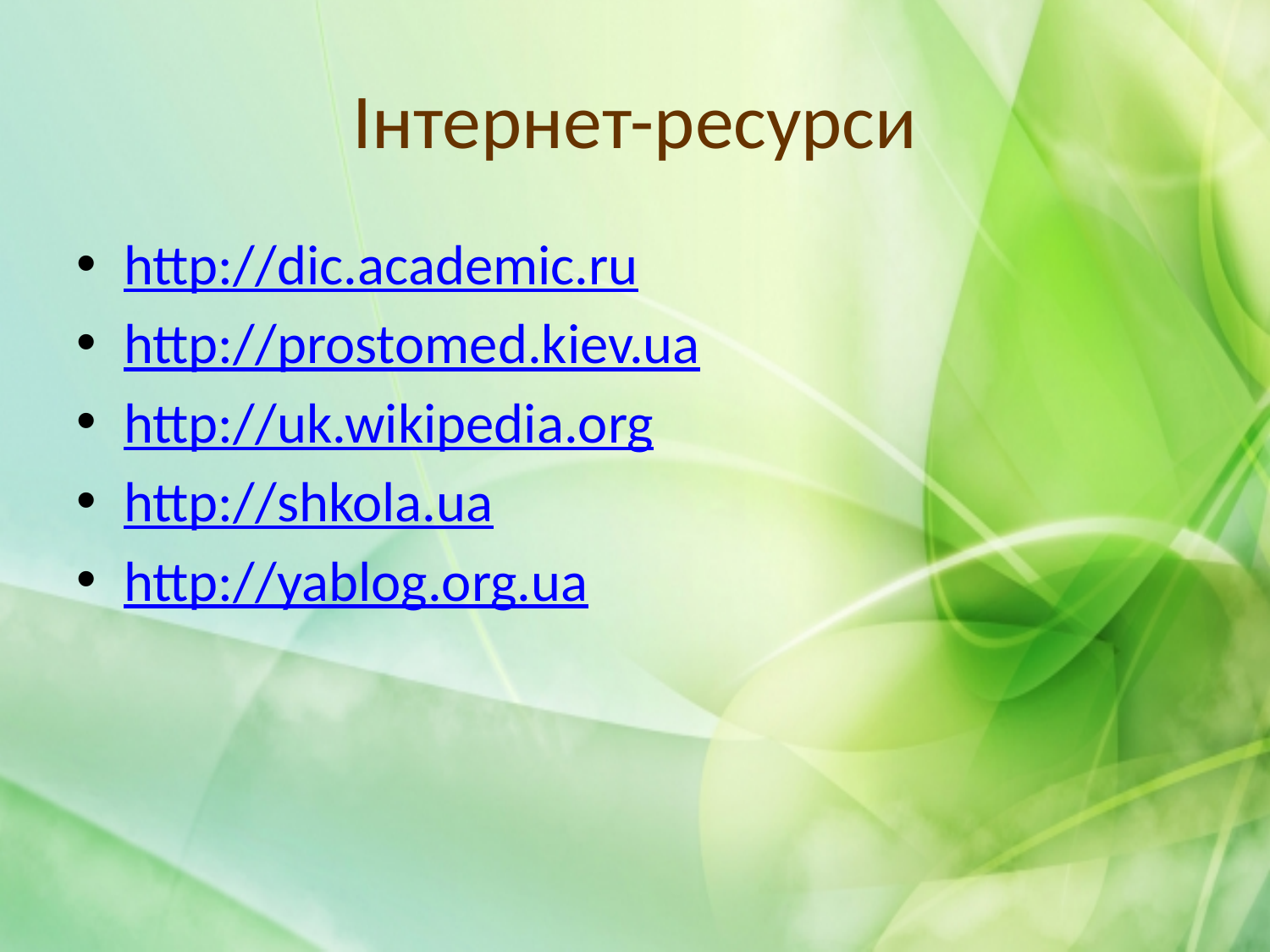

# Інтернет-ресурси
http://dic.academic.ru
http://prostomed.kiev.ua
http://uk.wikipedia.org
http://shkola.ua
http://yablog.org.ua